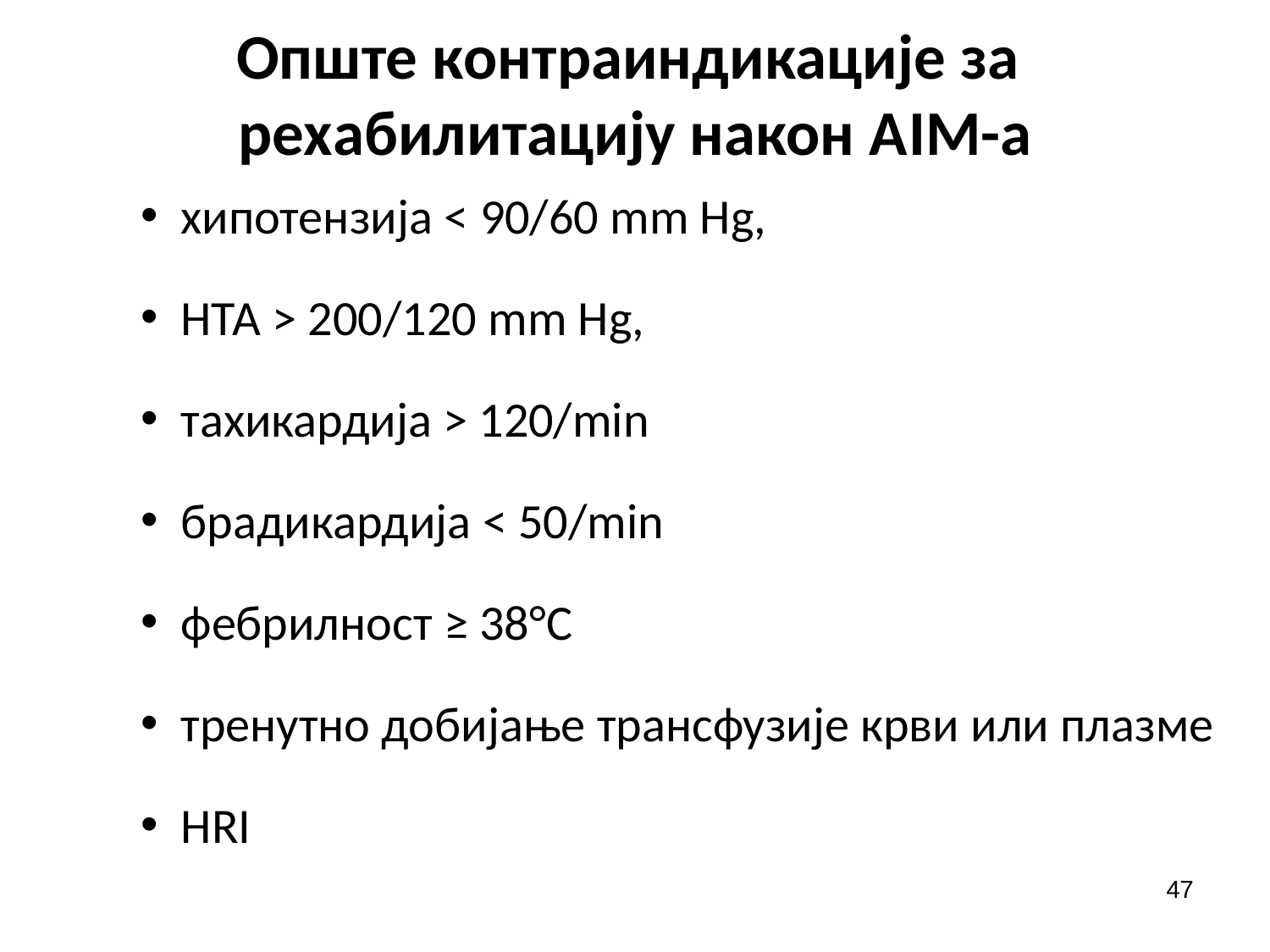

# Опште контраиндикације за рехабилитацију након АIМ-а
хипотензија ˂ 90/60 mm Hg,
HТА > 200/120 mm Hg,
тахикардија > 120/min
брадикардија ˂ 50/min
фебрилност ≥ 38°C
тренутно добијање трансфузије крви или плазме
HRI
47